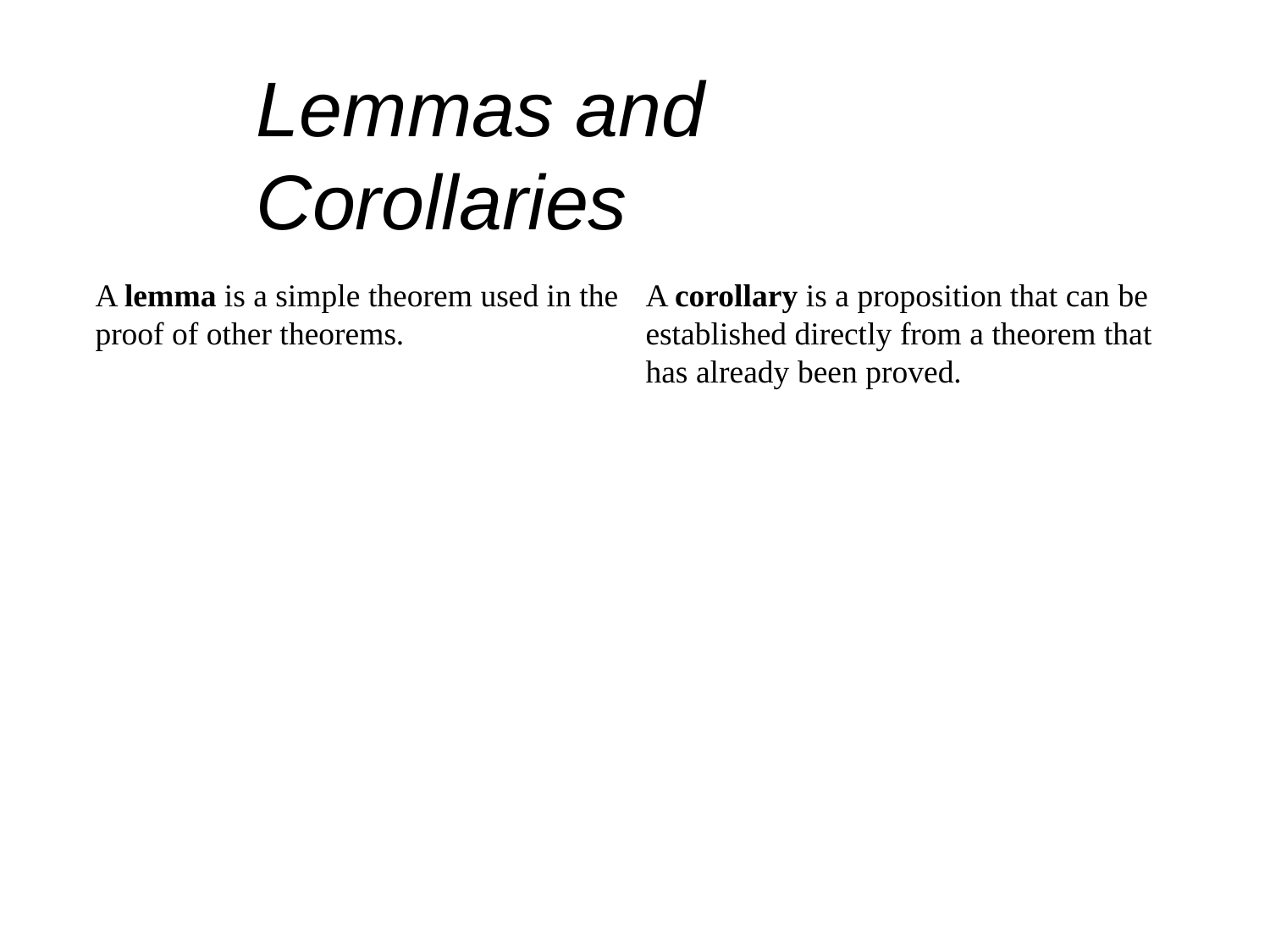

# Lemmas and Corollaries
A lemma is a simple theorem used in the proof of other theorems.
A corollary is a proposition that can be established directly from a theorem that has already been proved.